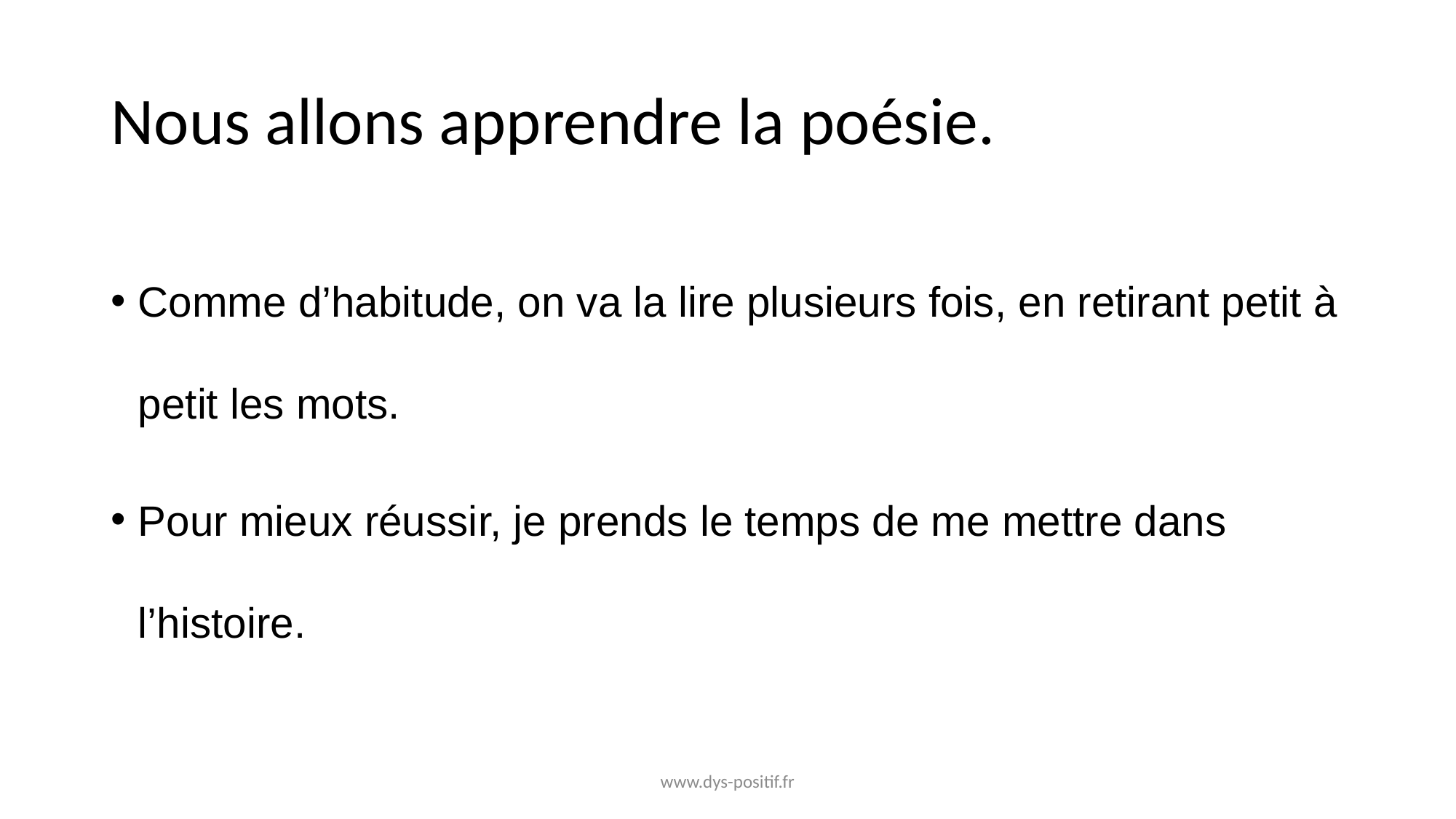

# Nous allons apprendre la poésie.
Comme d’habitude, on va la lire plusieurs fois, en retirant petit à petit les mots.
Pour mieux réussir, je prends le temps de me mettre dans l’histoire.
www.dys-positif.fr